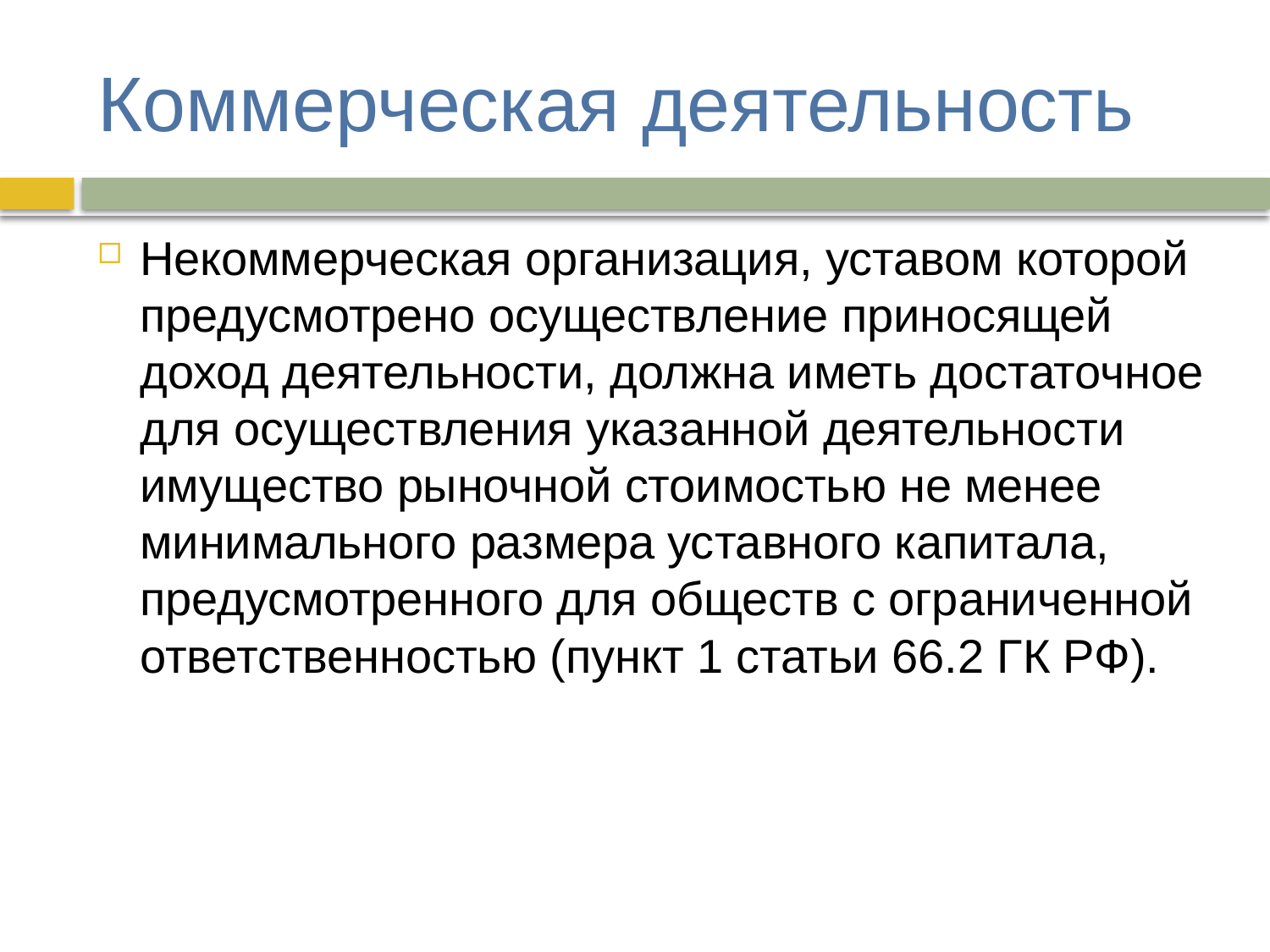

# Коммерческая деятельность
Некоммерческая организация, уставом которой предусмотрено осуществление приносящей доход деятельности, должна иметь достаточное для осуществления указанной деятельности имущество рыночной стоимостью не менее минимального размера уставного капитала, предусмотренного для обществ с ограниченной ответственностью (пункт 1 статьи 66.2 ГК РФ).